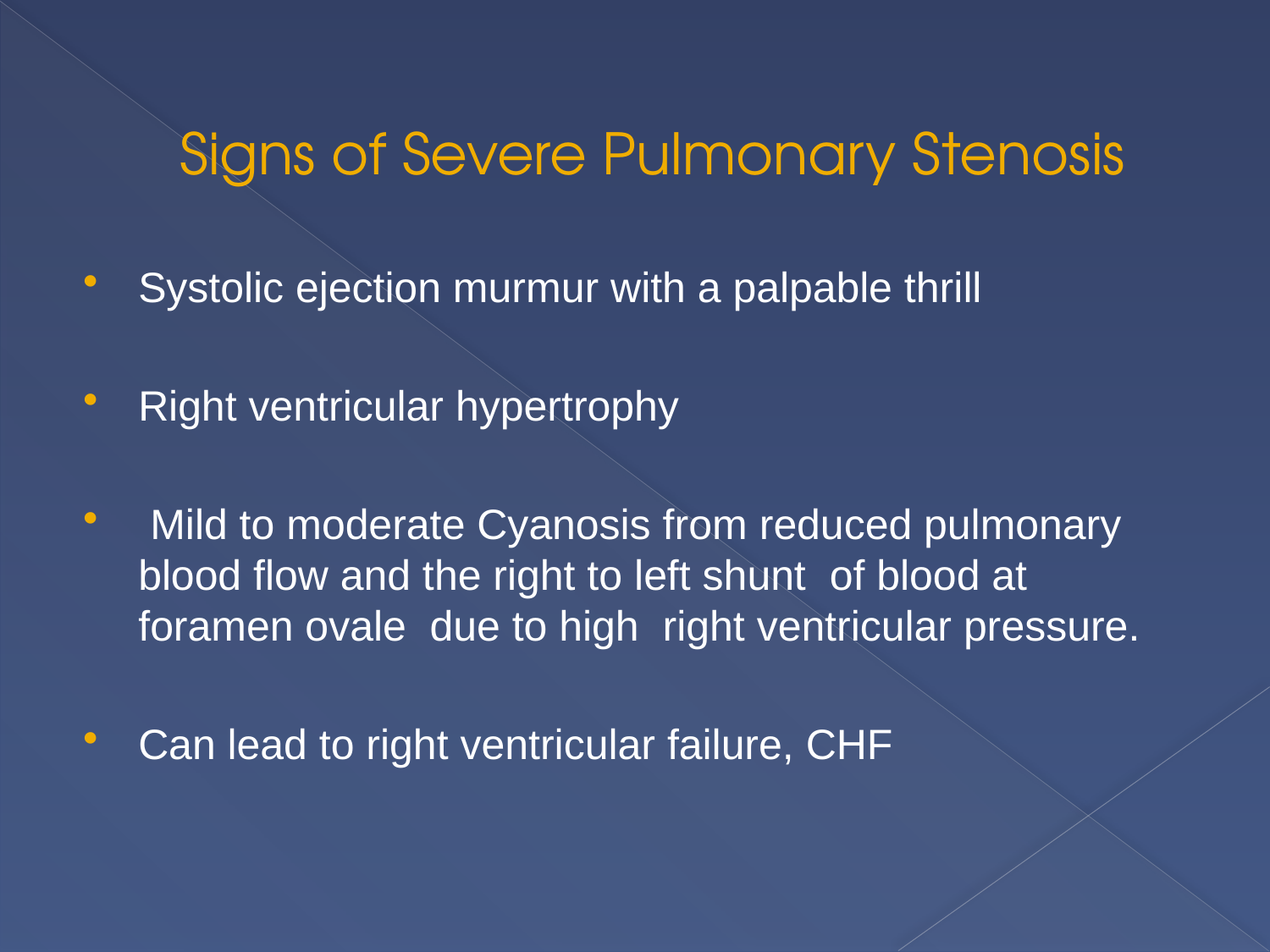

# Signs of Severe Pulmonary Stenosis
Systolic ejection murmur with a palpable thrill

Right ventricular hypertrophy

 Mild to moderate Cyanosis from reduced pulmonary blood flow and the right to left shunt  of blood at foramen ovale  due to high  right ventricular pressure.

Can lead to right ventricular failure, CHF